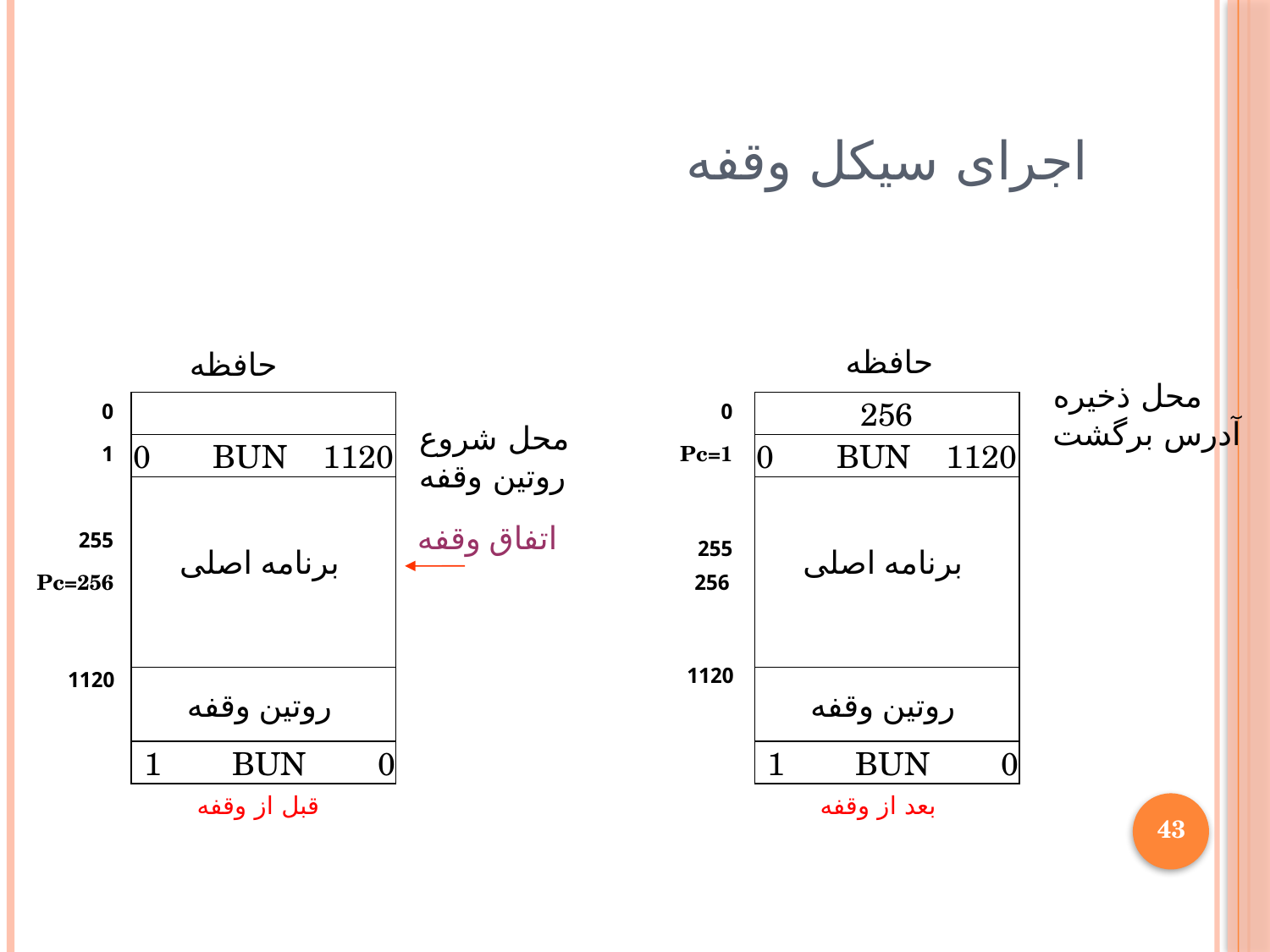

# اجرای سیکل وقفه
حافظه
حافظه
0

0

256
محل ذخیره
 آدرس برگشت
1
0       BUN    1120
محل شروع
روتین وقفه
Pc=1
0       BUN    1120
اتفاق وقفه
43
برنامه اصلی
برنامه اصلی
255
255
256
Pc=256

1120
1120
روتین وقفه
روتین وقفه
1        BUN        0
1        BUN        0
قبل از وقفه
بعد از وقفه